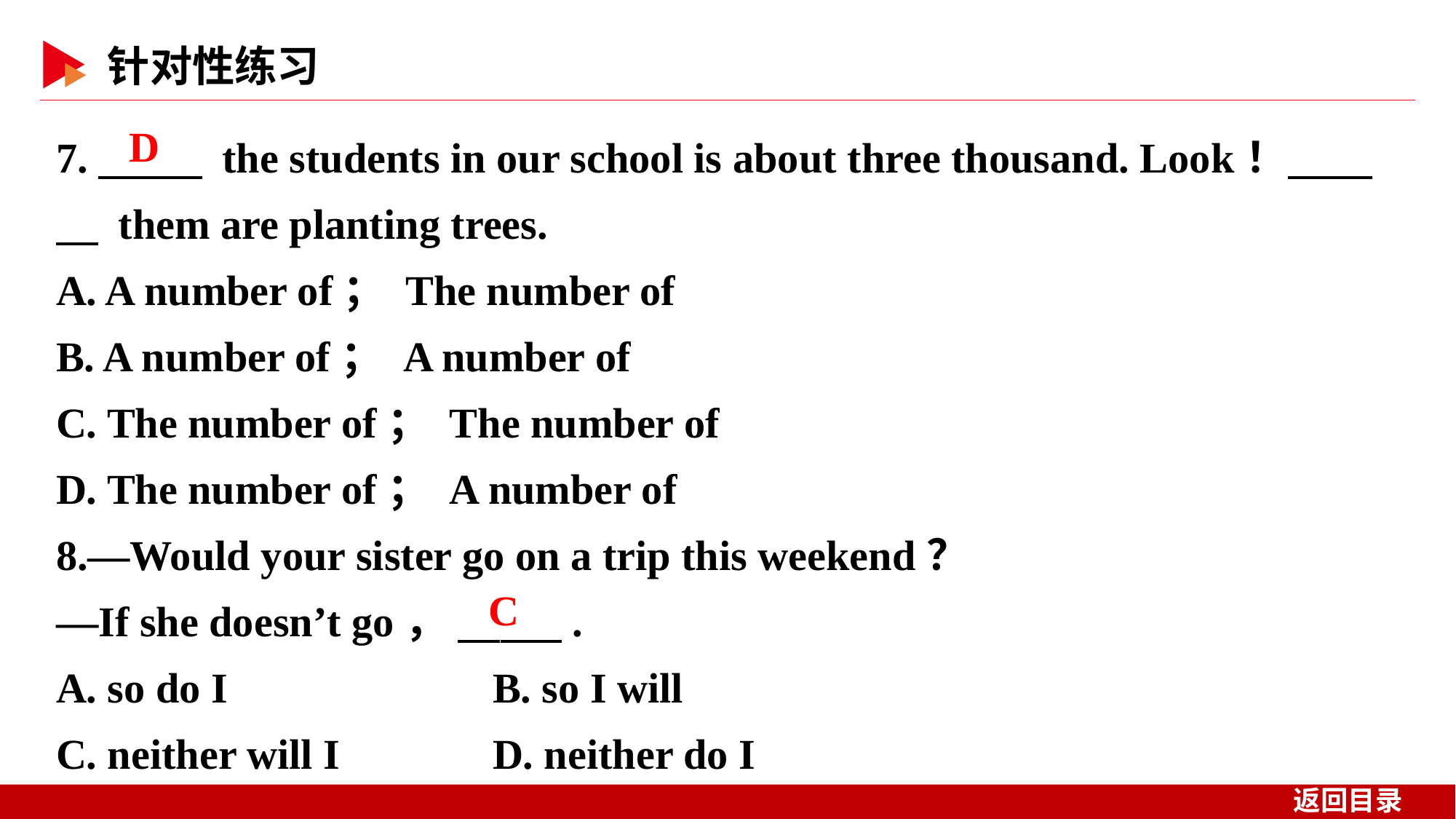

7.　  　 the students in our school is about three thousand. Look！　　　 them are planting trees.
A. A number of； The number of
B. A number of； A number of
C. The number of； The number of
D. The number of； A number of
8.—Would your sister go on a trip this weekend？
—If she doesn’t go， 　  　.
A. so do I                	B. so I will
C. neither will I        	D. neither do I
D
C